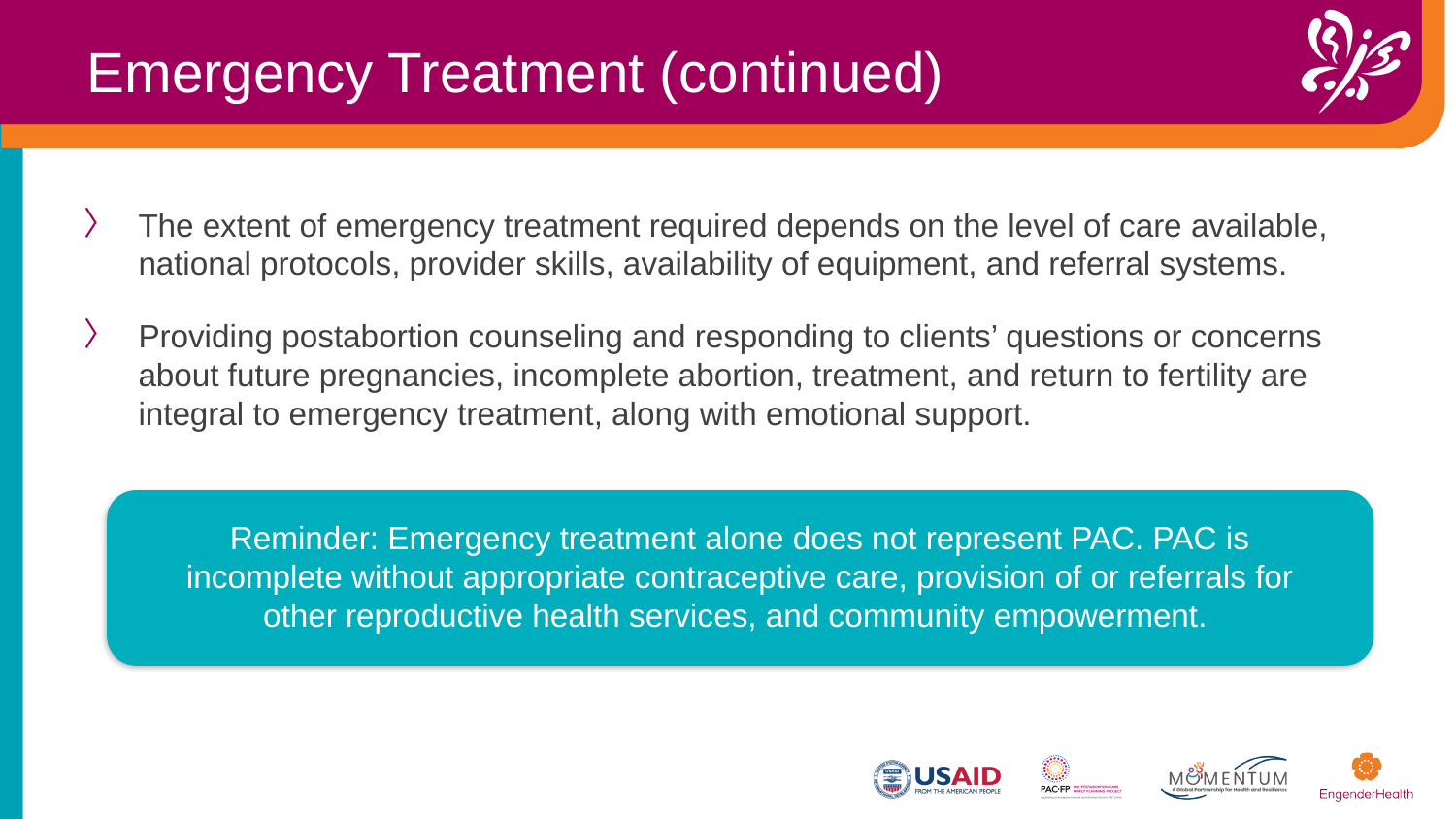

Emergency Treatment (continued)
The extent of emergency treatment required depends on the level of care available, national protocols, provider skills, availability of equipment, and referral systems.
Providing postabortion counseling and responding to clients’ questions or concerns about future pregnancies, incomplete abortion, treatment, and return to fertility are integral to emergency treatment, along with emotional support.

Reminder: Emergency treatment alone does not represent PAC. PAC is incomplete without appropriate contraceptive care, provision of or referrals for other reproductive health services, and community empowerment.